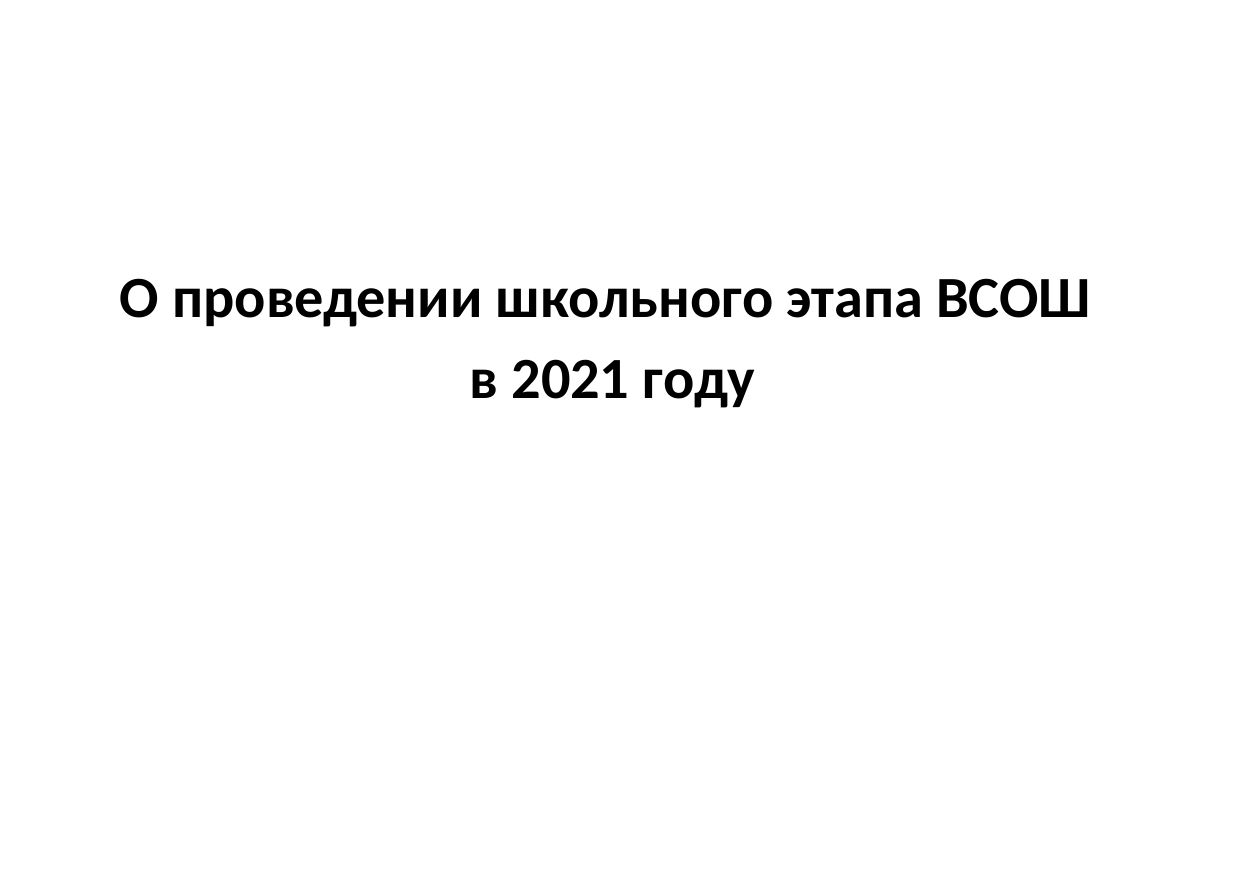

О проведении школьного этапа ВСОШ
в 2021 году